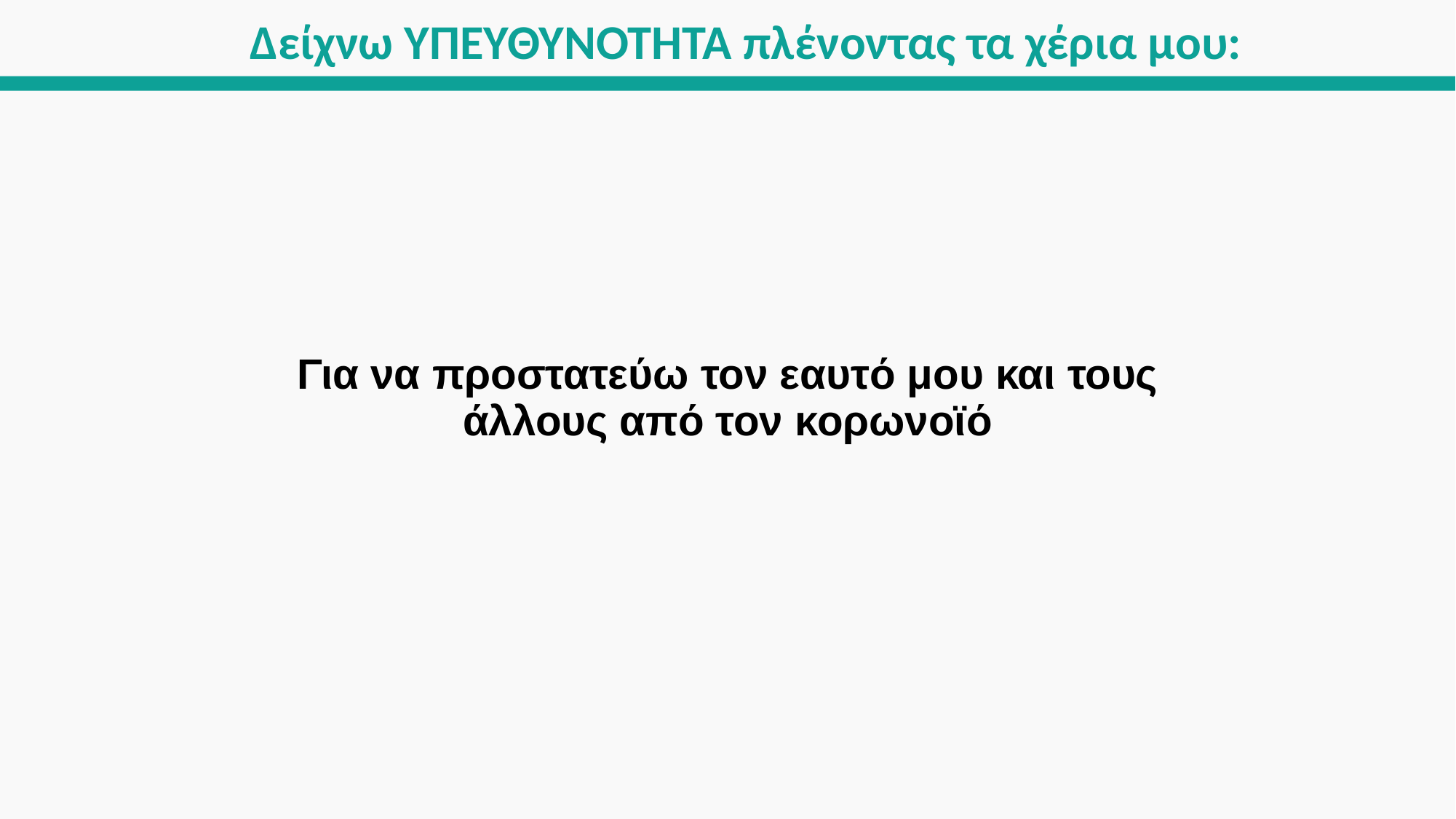

# Δείχνω ΥΠΕΥΘΥΝΟΤΗΤΑ πλένοντας τα χέρια μου:
Για να προστατεύω τον εαυτό μου και τους άλλους από τον κορωνοϊό